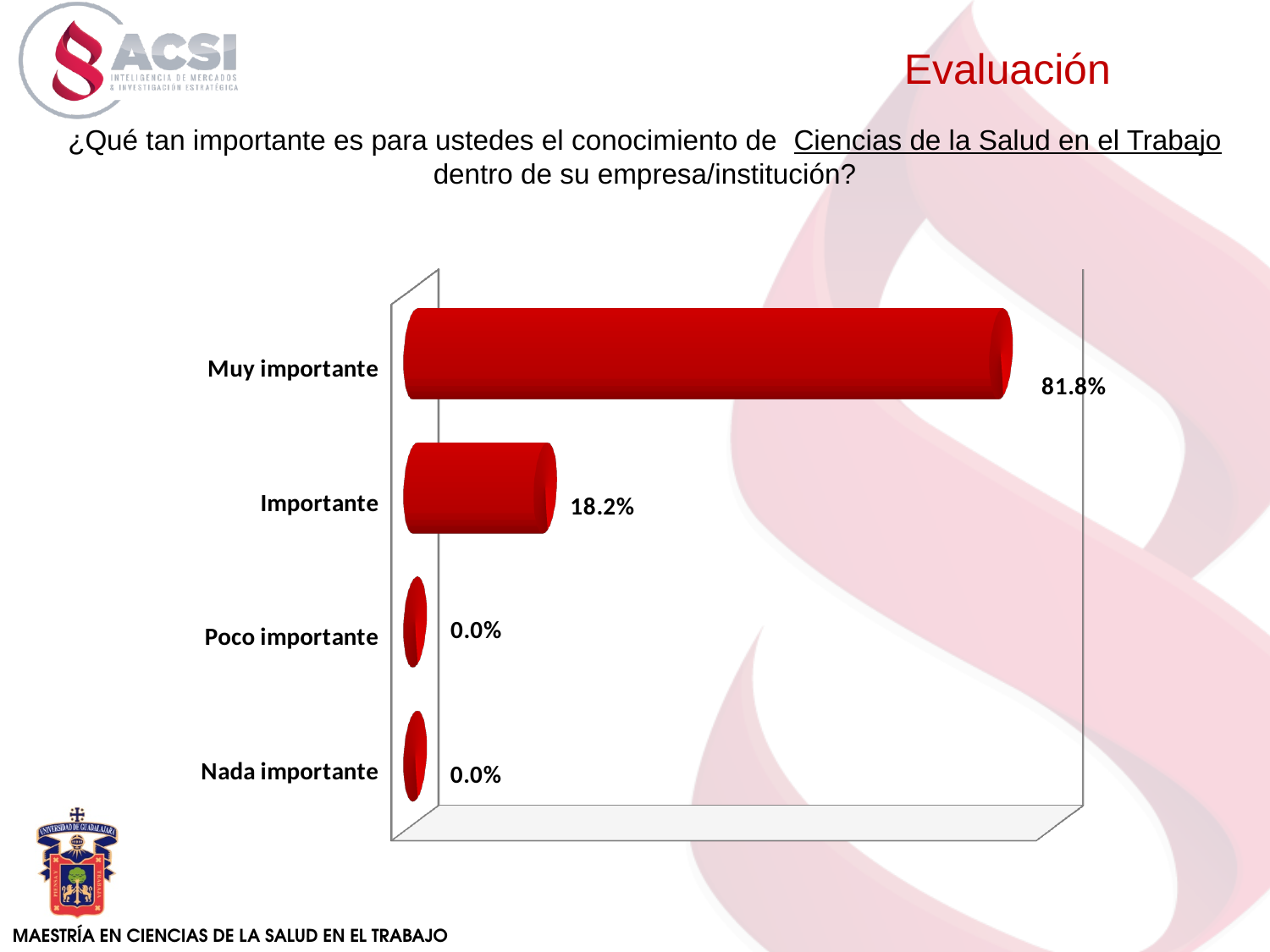

Evaluación
¿Qué tan importante es para ustedes el conocimiento de  Ciencias de la Salud en el Trabajo dentro de su empresa/institución?

[unsupported chart]